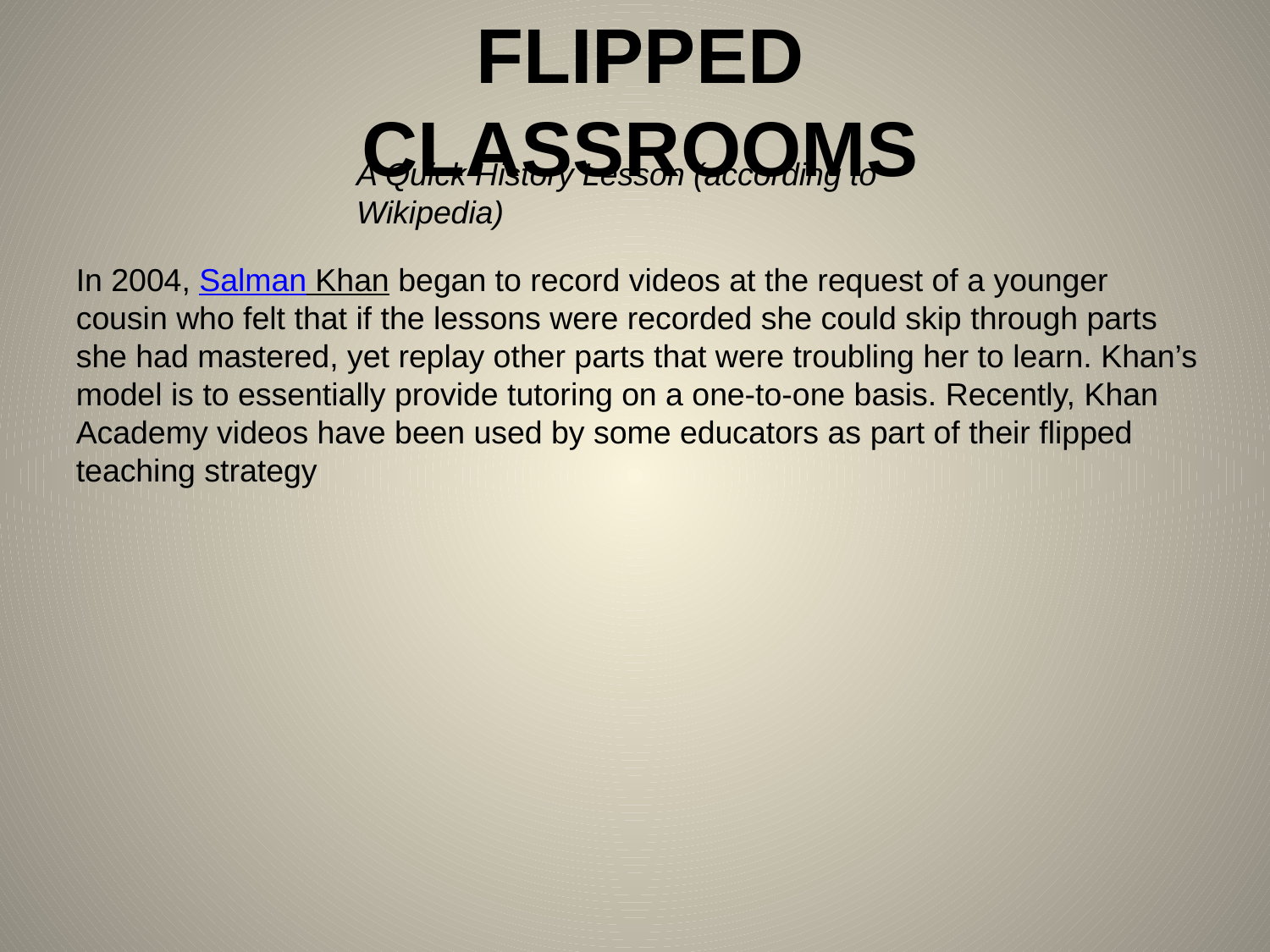

# Flipped Classrooms
A Quick History Lesson (according to Wikipedia)
In 2004, Salman Khan began to record videos at the request of a younger cousin who felt that if the lessons were recorded she could skip through parts she had mastered, yet replay other parts that were troubling her to learn. Khan’s model is to essentially provide tutoring on a one-to-one basis. Recently, Khan Academy videos have been used by some educators as part of their flipped teaching strategy